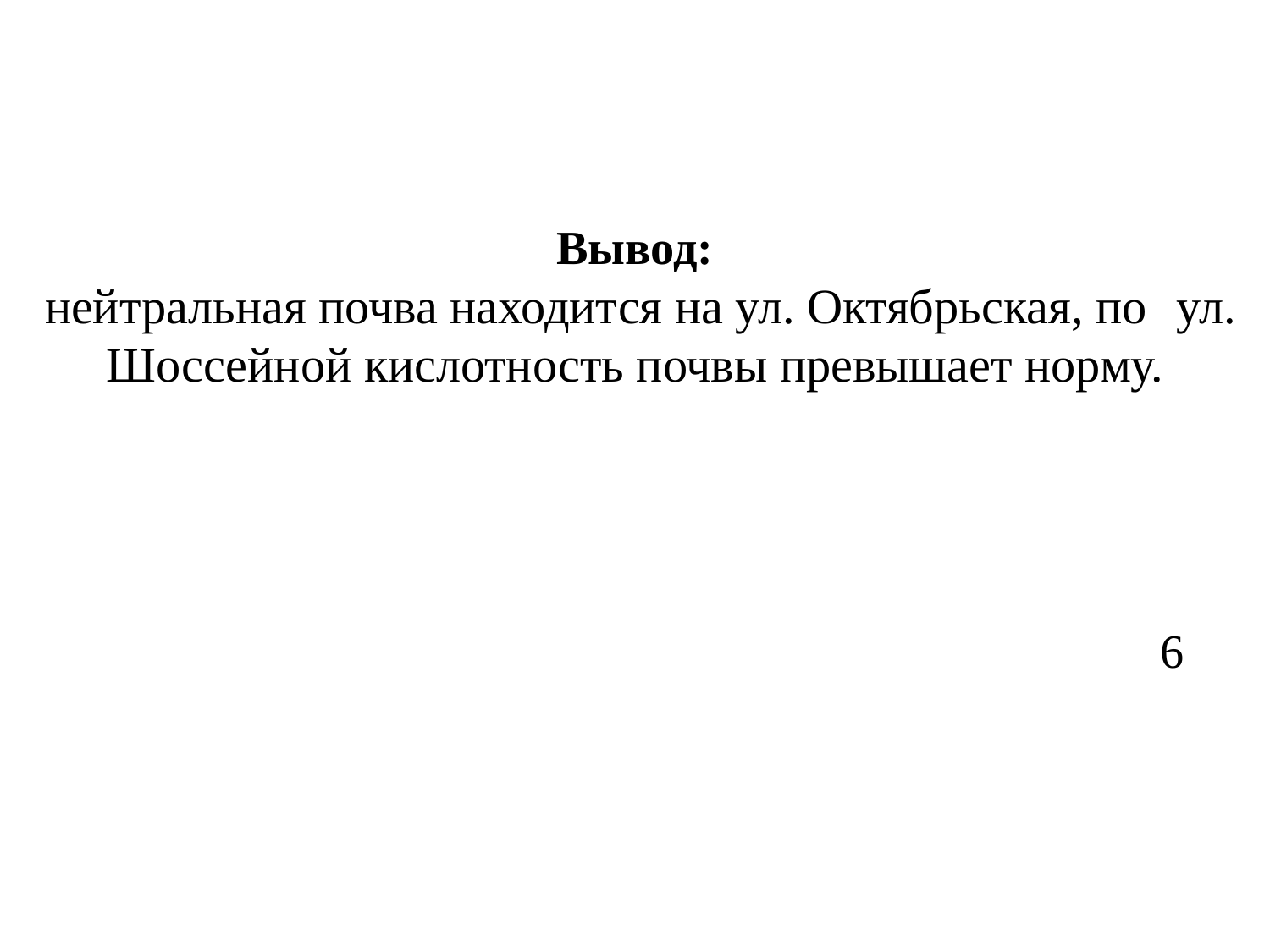

# Вывод: нейтральная почва находится на ул. Октябрьская, по 	ул. Шоссейной кислотность почвы превышает норму. 6